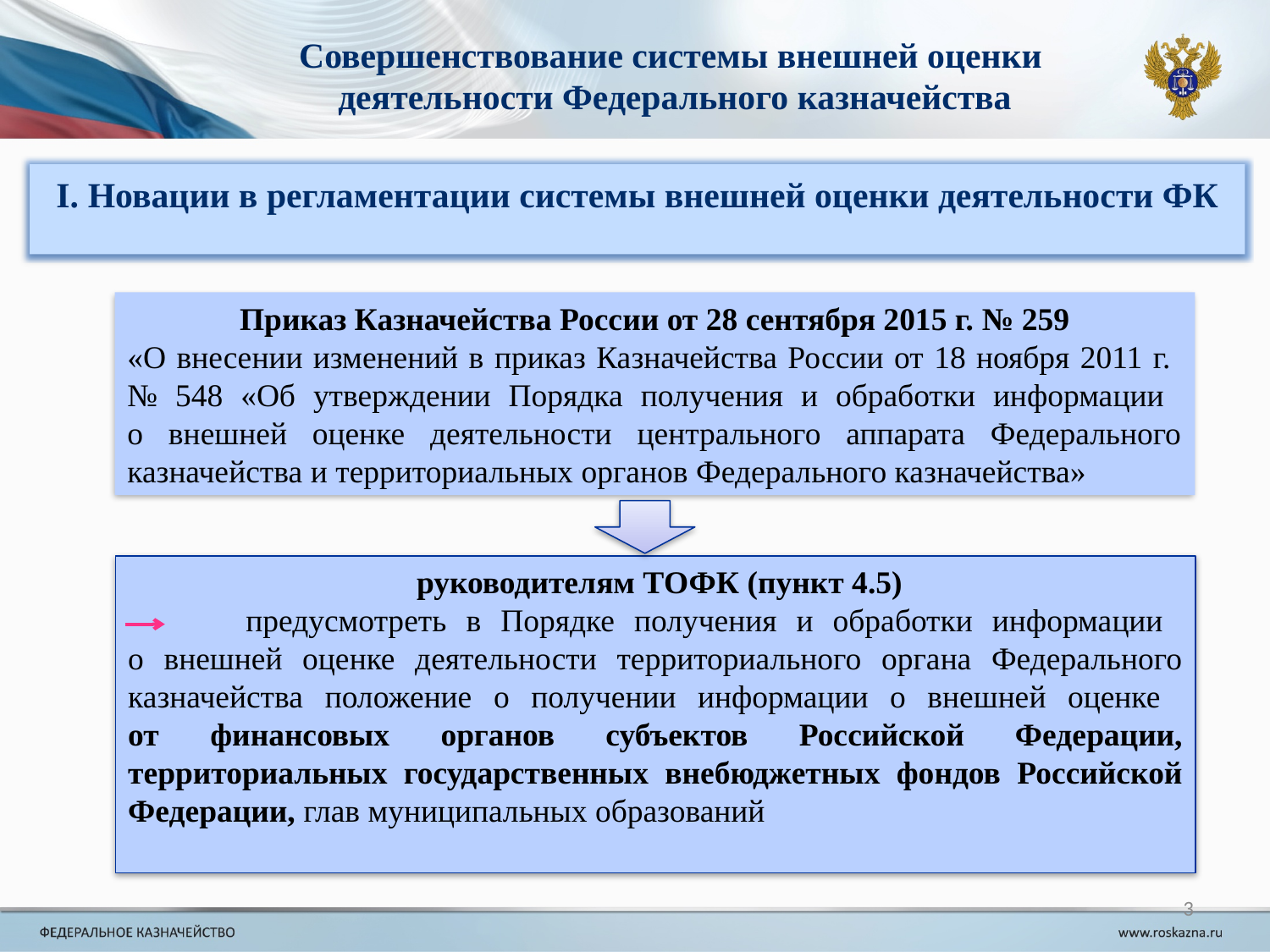

Совершенствование системы внешней оценки
деятельности Федерального казначейства
I. Новации в регламентации системы внешней оценки деятельности ФК

Приказ Казначейства России от 28 сентября 2015 г. № 259
«О внесении изменений в приказ Казначейства России от 18 ноября 2011 г.
№ 548 «Об утверждении Порядка получения и обработки информации
о внешней оценке деятельности центрального аппарата Федерального казначейства и территориальных органов Федерального казначейства»

 руководителям ТОФК (пункт 4.5)
      предусмотреть в Порядке получения и обработки информации
о внешней оценке деятельности территориального органа Федерального казначейства положение о получении информации о внешней оценке
от финансовых органов субъектов Российской Федерации, территориальных государственных внебюджетных фондов Российской Федерации, глав муниципальных образований

3